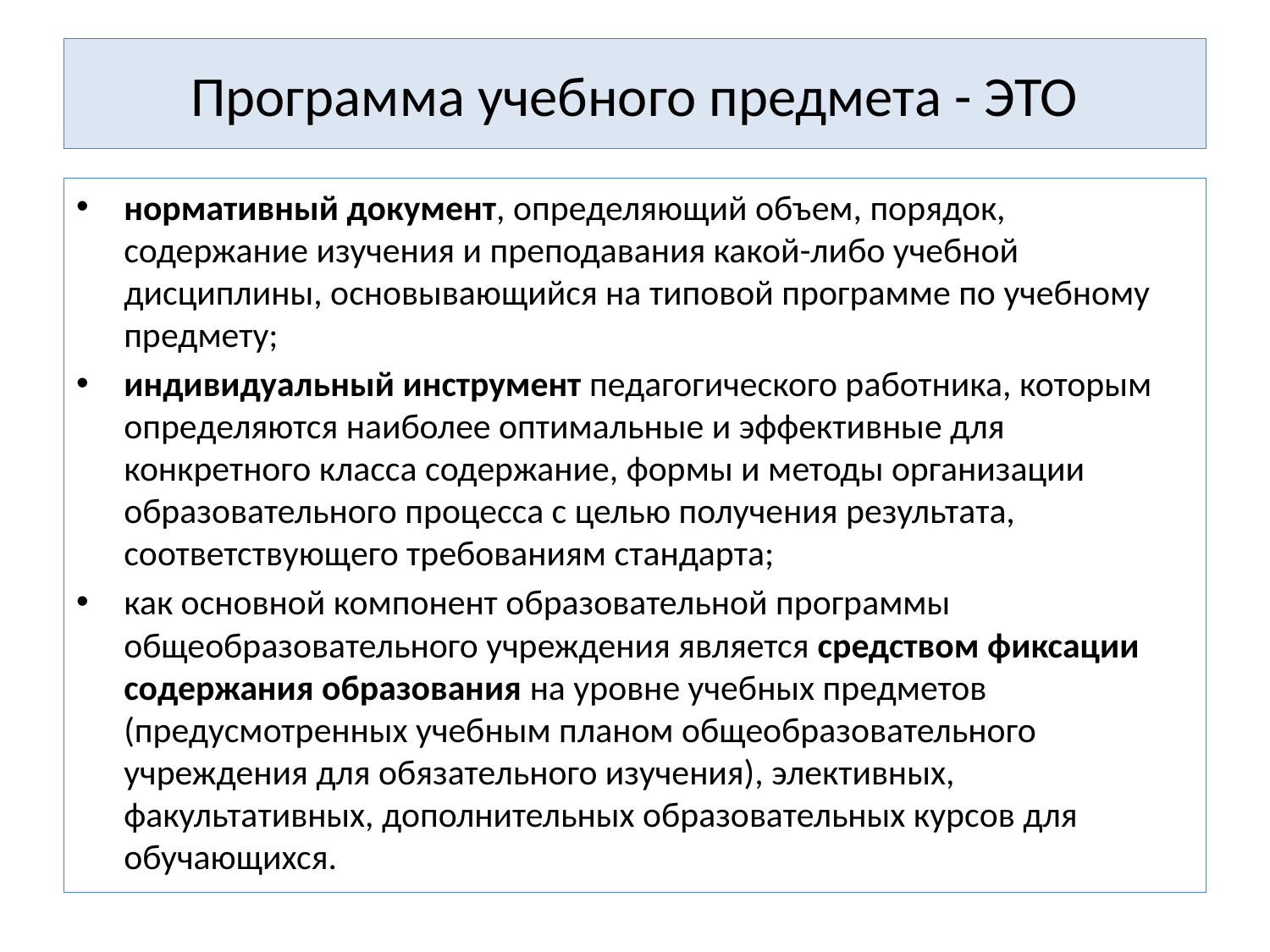

# Программа учебного предмета - ЭТО
нормативный документ, определяющий объем, порядок, содержание изучения и преподавания какой-либо учебной дисциплины, основывающийся на типовой программе по учебному предмету;
индивидуальный инструмент педагогического работника, которым определяются наиболее оптимальные и эффективные для конкретного класса содержание, формы и методы организации образовательного процесса с целью получения результата, соответствующего требованиям стандарта;
как основной компонент образовательной программы общеобразовательного учреждения является средством фиксации содержания образования на уровне учебных предметов (предусмотренных учебным планом общеобразовательного учреждения для обязательного изучения), элективных, факультативных, дополнительных образовательных курсов для обучающихся.